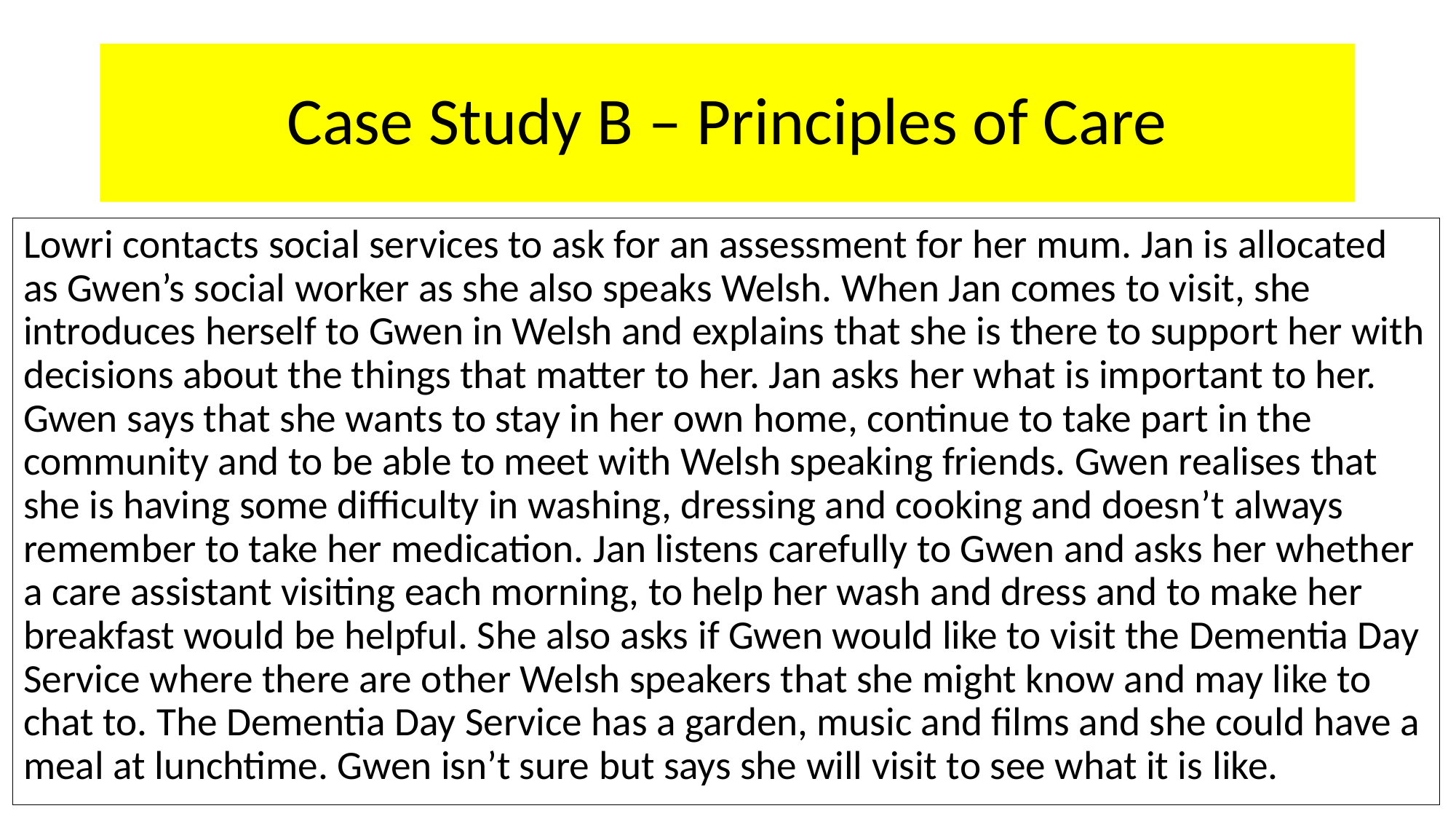

# Case Study B – Principles of Care
Lowri contacts social services to ask for an assessment for her mum. Jan is allocated as Gwen’s social worker as she also speaks Welsh. When Jan comes to visit, she introduces herself to Gwen in Welsh and explains that she is there to support her with decisions about the things that matter to her. Jan asks her what is important to her. Gwen says that she wants to stay in her own home, continue to take part in the community and to be able to meet with Welsh speaking friends. Gwen realises that she is having some difficulty in washing, dressing and cooking and doesn’t always remember to take her medication. Jan listens carefully to Gwen and asks her whether a care assistant visiting each morning, to help her wash and dress and to make her breakfast would be helpful. She also asks if Gwen would like to visit the Dementia Day Service where there are other Welsh speakers that she might know and may like to chat to. The Dementia Day Service has a garden, music and films and she could have a meal at lunchtime. Gwen isn’t sure but says she will visit to see what it is like.